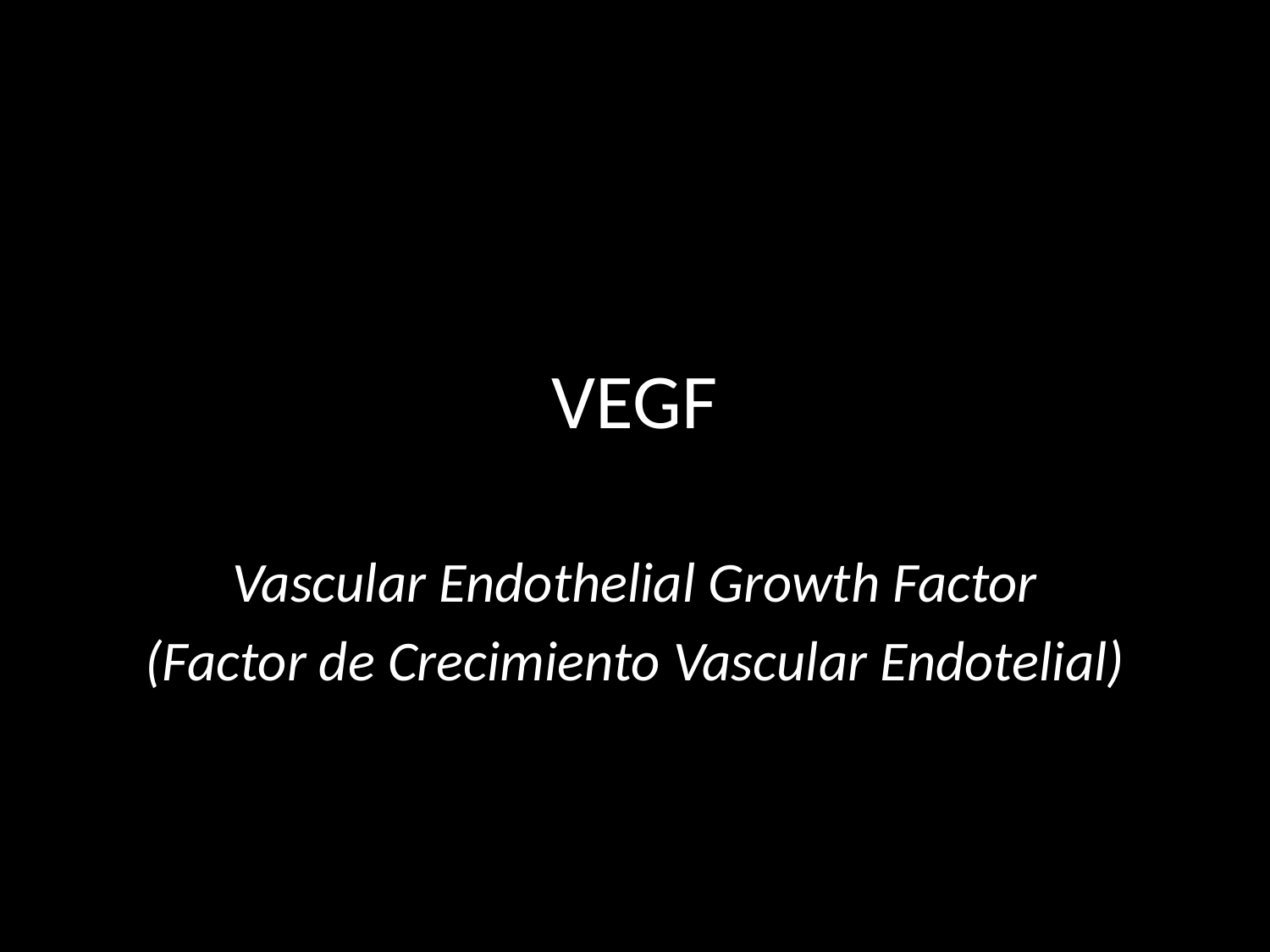

# VEGF
Vascular Endothelial Growth Factor
(Factor de Crecimiento Vascular Endotelial)